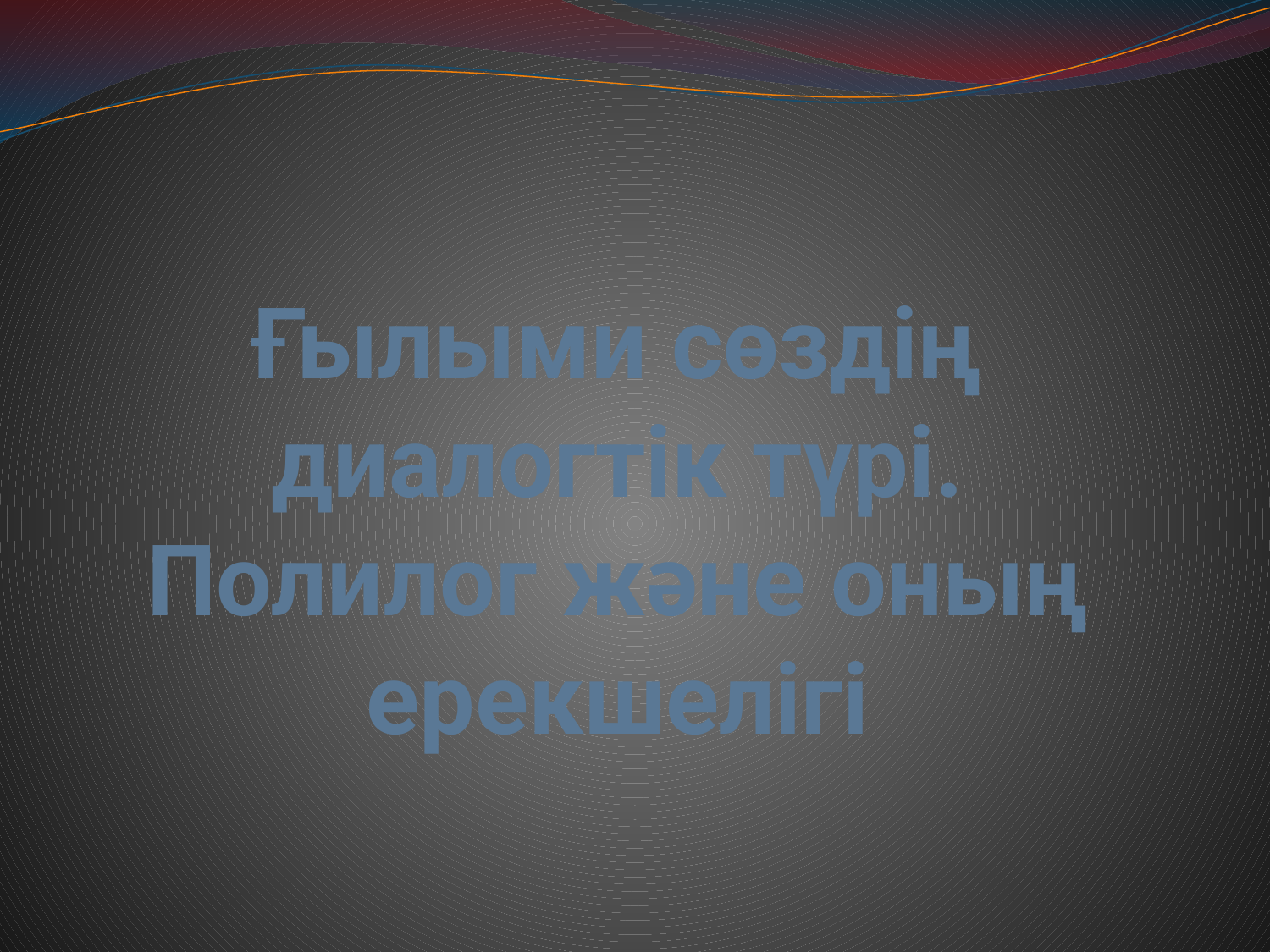

# Ғылыми сөздің диалогтік түрі. Полилог және оның ерекшелігі